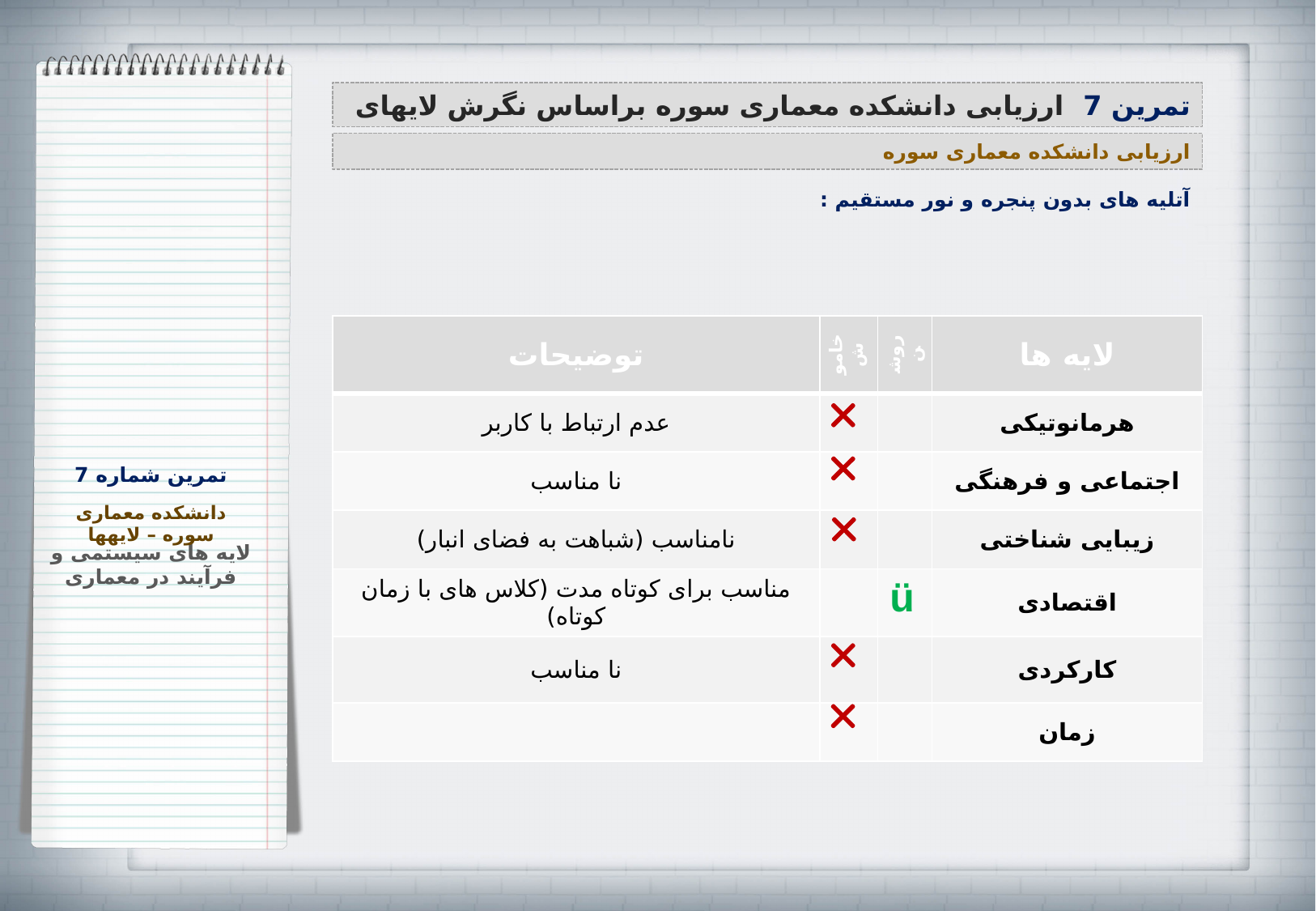

تمرین 7  ارزیابی دانشکده معماری سوره براساس نگرش لایه‏ای
ارزیابی دانشکده معماری سوره
آتلیه های بدون پنجره و نور مستقیم :
| توضیحات | خاموش | روشن | لایه ها |
| --- | --- | --- | --- |
| عدم ارتباط با کاربر |  |  | هرمانوتیکی |
| نا مناسب |  |  | اجتماعی و فرهنگی |
| نامناسب (شباهت به فضای انبار) |  |  | زیبایی شناختی |
| مناسب برای کوتاه مدت (کلاس های با زمان کوتاه) |  | ü | اقتصادی |
| نا مناسب |  |  | کارکردی |
|  |  |  | زمان |

تمرین شماره 7
دانشکده معماری سوره – لایه‏ها

لایه های سیستمی و فرآیند در معماری